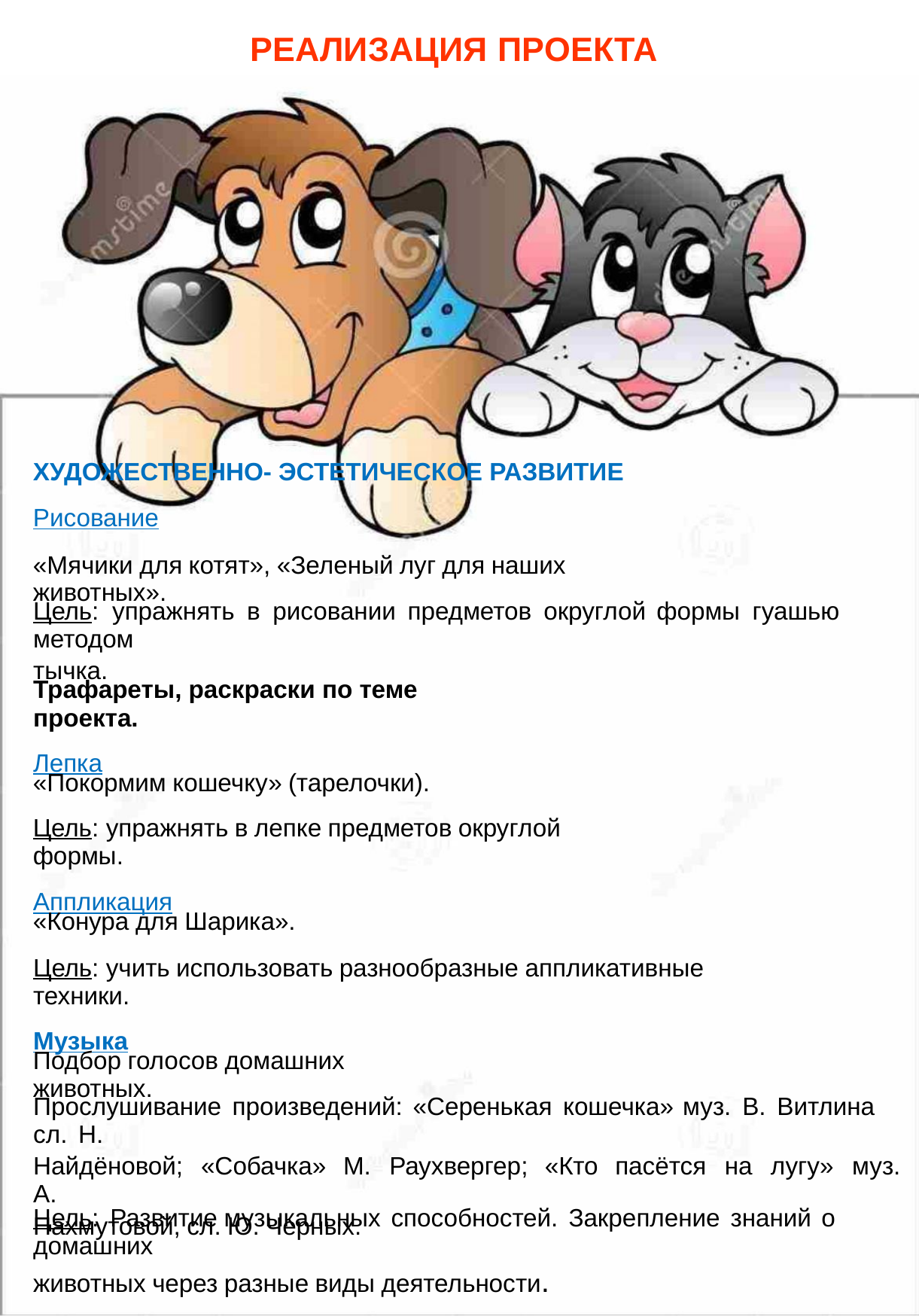

РЕАЛИЗАЦИЯ ПРОЕКТА
ХУДОЖЕСТВЕННО- ЭСТЕТИЧЕСКОЕ РАЗВИТИЕ
Рисование
«Мячики для котят», «Зеленый луг для наших животных».
Цель: упражнять в рисовании предметов округлой формы гуашью методом
тычка.
Трафареты, раскраски по теме проекта.
Лепка
«Покормим кошечку» (тарелочки).
Цель: упражнять в лепке предметов округлой формы.
Аппликация
«Конура для Шарика».
Цель: учить использовать разнообразные аппликативные техники.
Музыка
Подбор голосов домашних животных.
Прослушивание произведений: «Серенькая кошечка» муз. В. Витлина сл. Н.
Найдёновой; «Собачка» М. Раухвергер; «Кто пасётся на лугу» муз. А.
Пахмутовой, сл. Ю. Черных.
Цель: Развитие музыкальных способностей. Закрепление знаний о домашних
животных через разные виды деятельности.